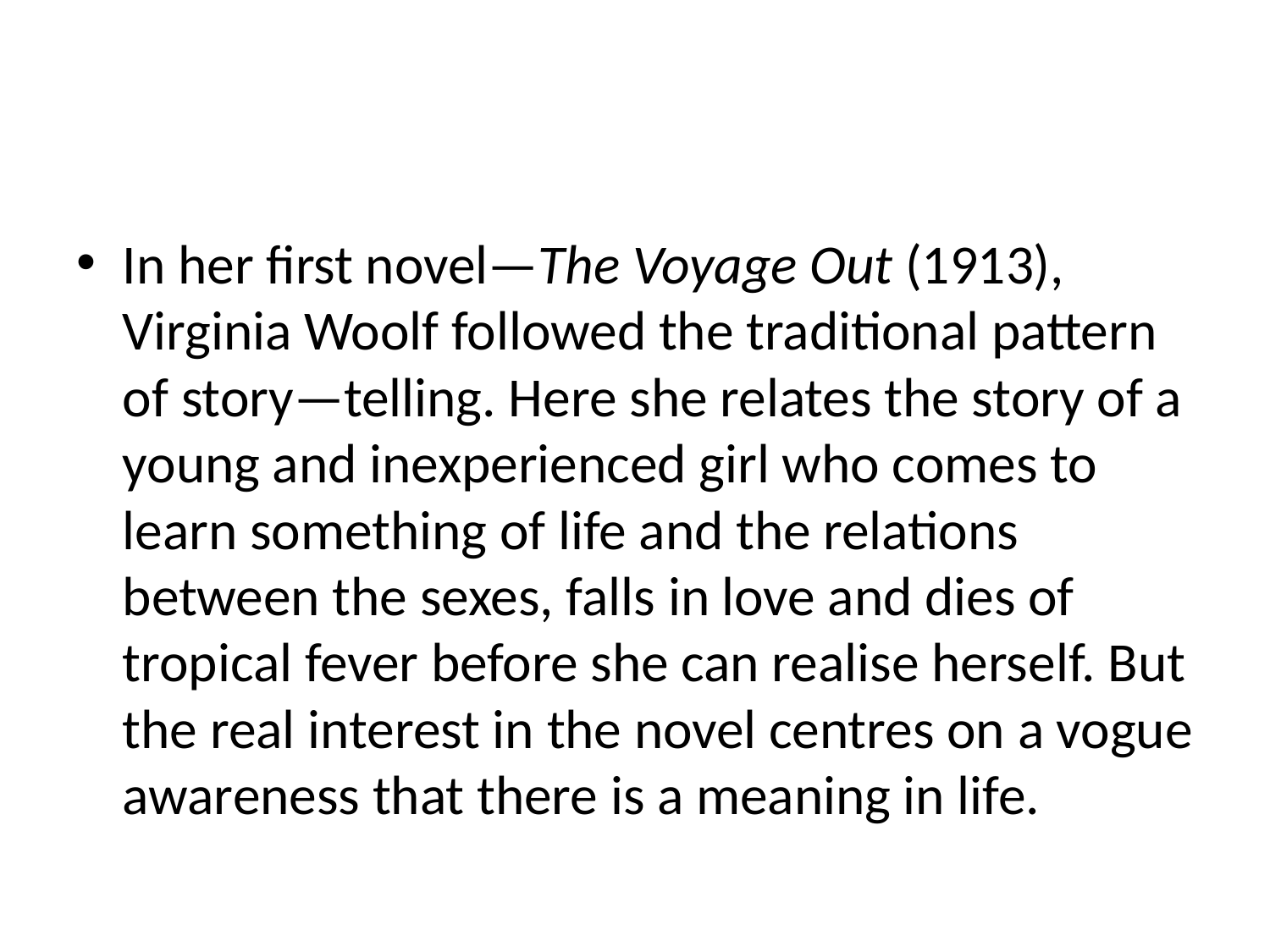

#
In her first novel—The Voyage Out (1913), Virginia Woolf followed the traditional pattern of story—telling. Here she relates the story of a young and inexperienced girl who comes to learn something of life and the relations between the sexes, falls in love and dies of tropical fever before she can realise herself. But the real interest in the novel centres on a vogue awareness that there is a meaning in life.